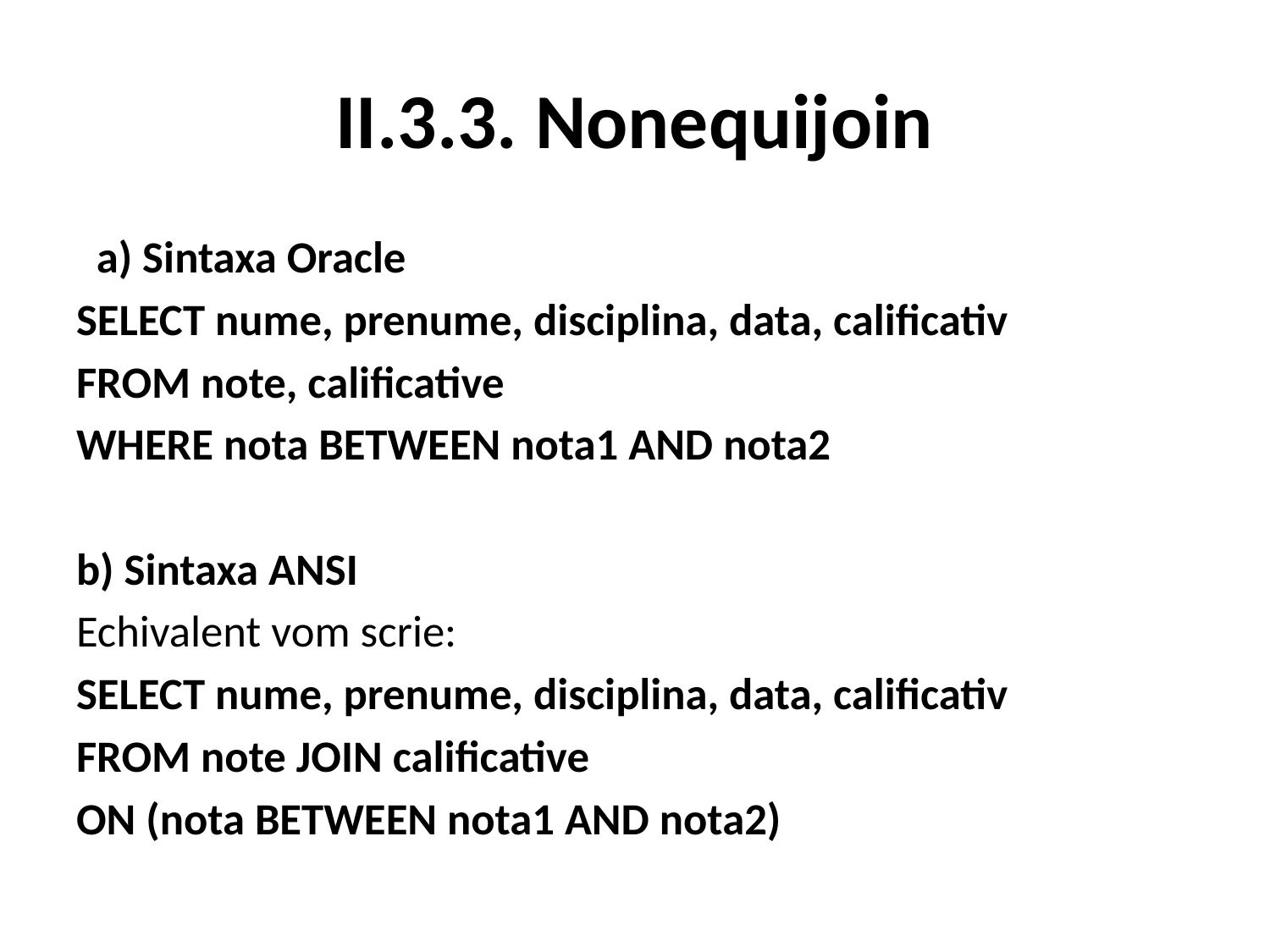

# II.3.3. Nonequijoin
  a) Sintaxa Oracle
SELECT nume, prenume, disciplina, data, calificativ
FROM note, calificative
WHERE nota BETWEEN nota1 AND nota2

b) Sintaxa ANSI
Echivalent vom scrie:
SELECT nume, prenume, disciplina, data, calificativ
FROM note JOIN calificative
ON (nota BETWEEN nota1 AND nota2)